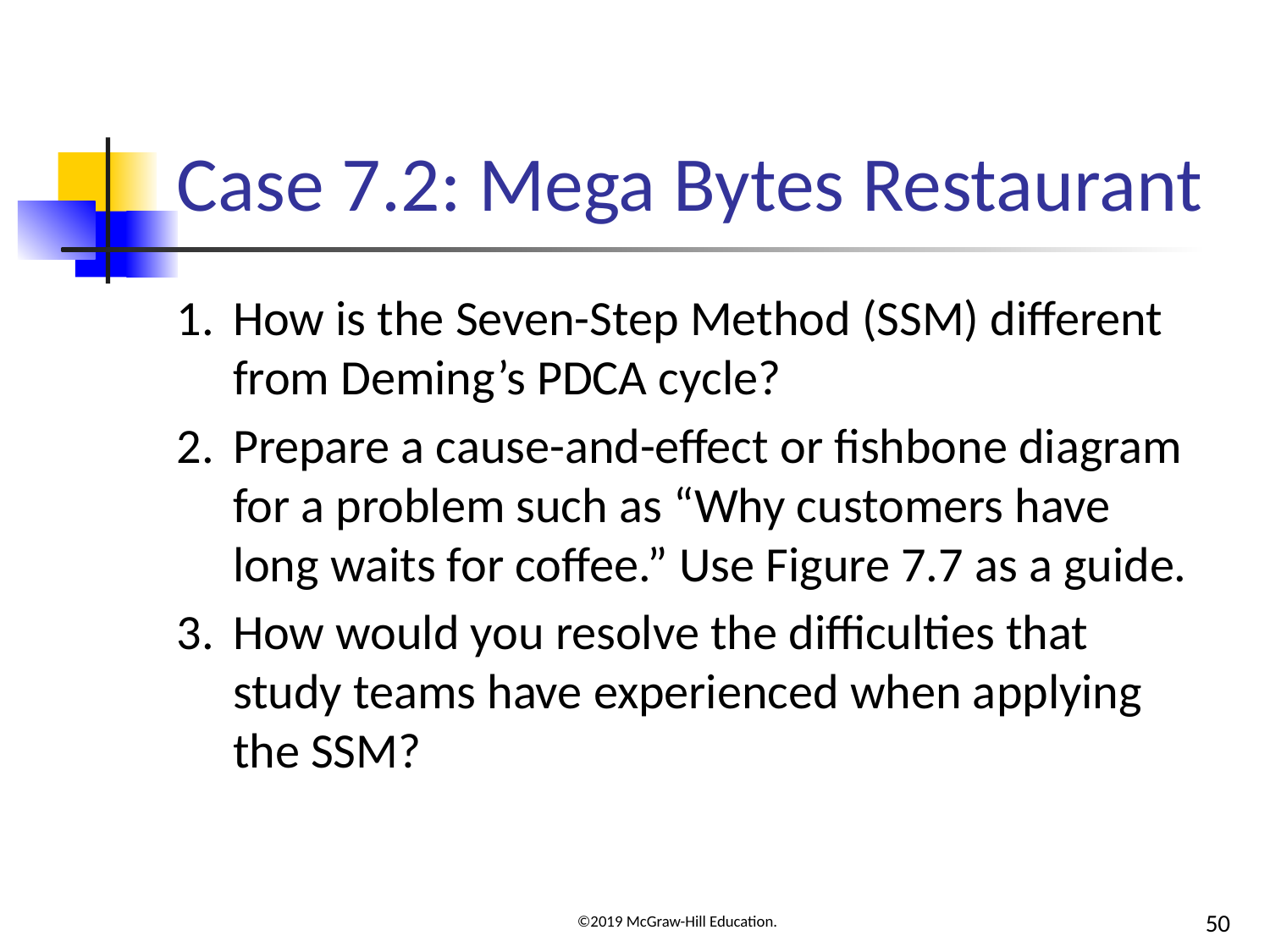

# Case 7.2: Mega Bytes Restaurant
How is the Seven-Step Method (SSM) different from Deming’s PDCA cycle?
Prepare a cause-and-effect or fishbone diagram for a problem such as “Why customers have long waits for coffee.” Use Figure 7.7 as a guide.
How would you resolve the difficulties that study teams have experienced when applying the SSM?